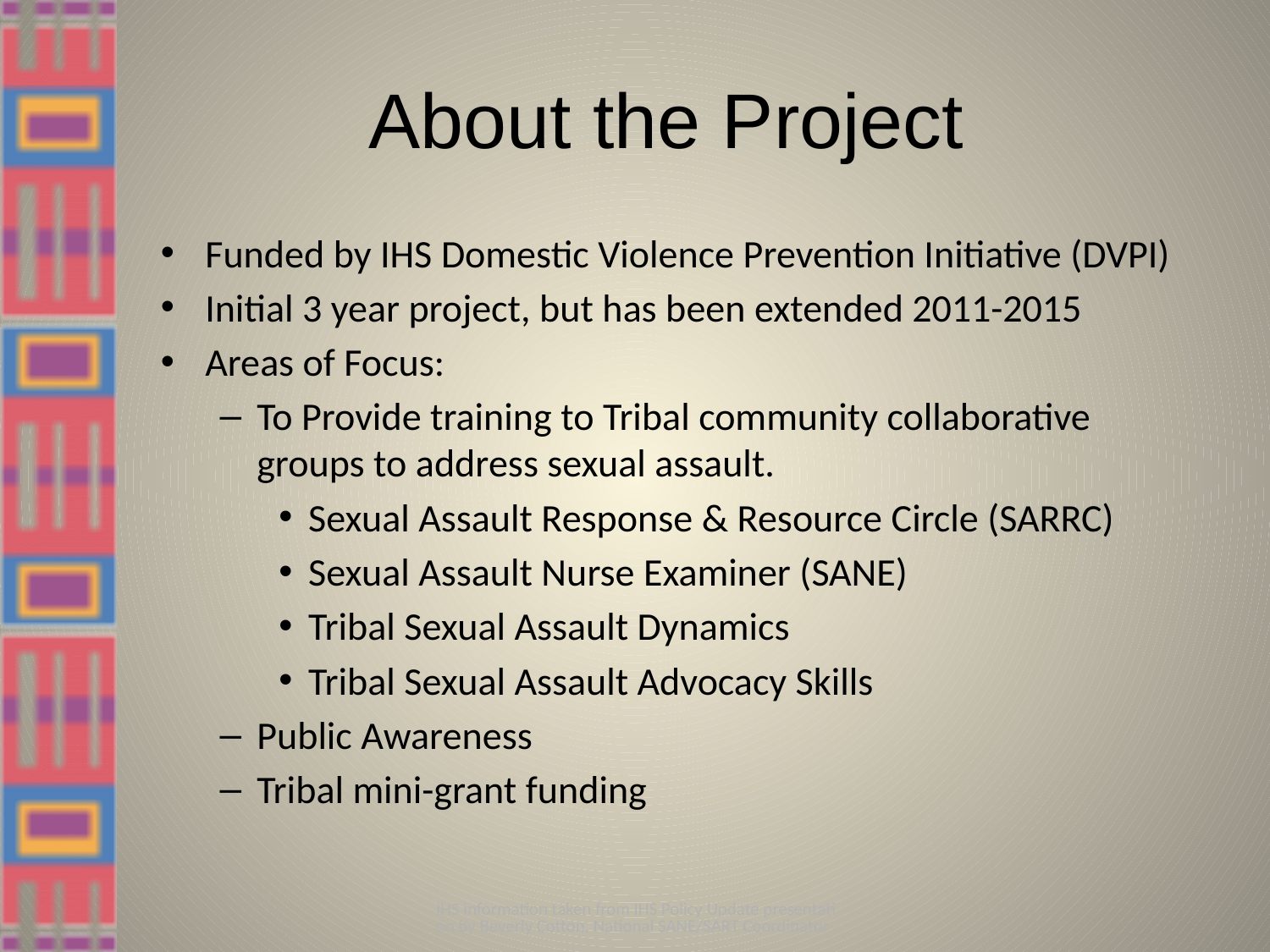

# About the Project
Funded by IHS Domestic Violence Prevention Initiative (DVPI)
Initial 3 year project, but has been extended 2011-2015
Areas of Focus:
To Provide training to Tribal community collaborative groups to address sexual assault.
Sexual Assault Response & Resource Circle (SARRC)
Sexual Assault Nurse Examiner (SANE)
Tribal Sexual Assault Dynamics
Tribal Sexual Assault Advocacy Skills
Public Awareness
Tribal mini-grant funding

IHS information taken from IHS Policy Update presentation by Beverly Cotton, National SANE/SART Coordinator